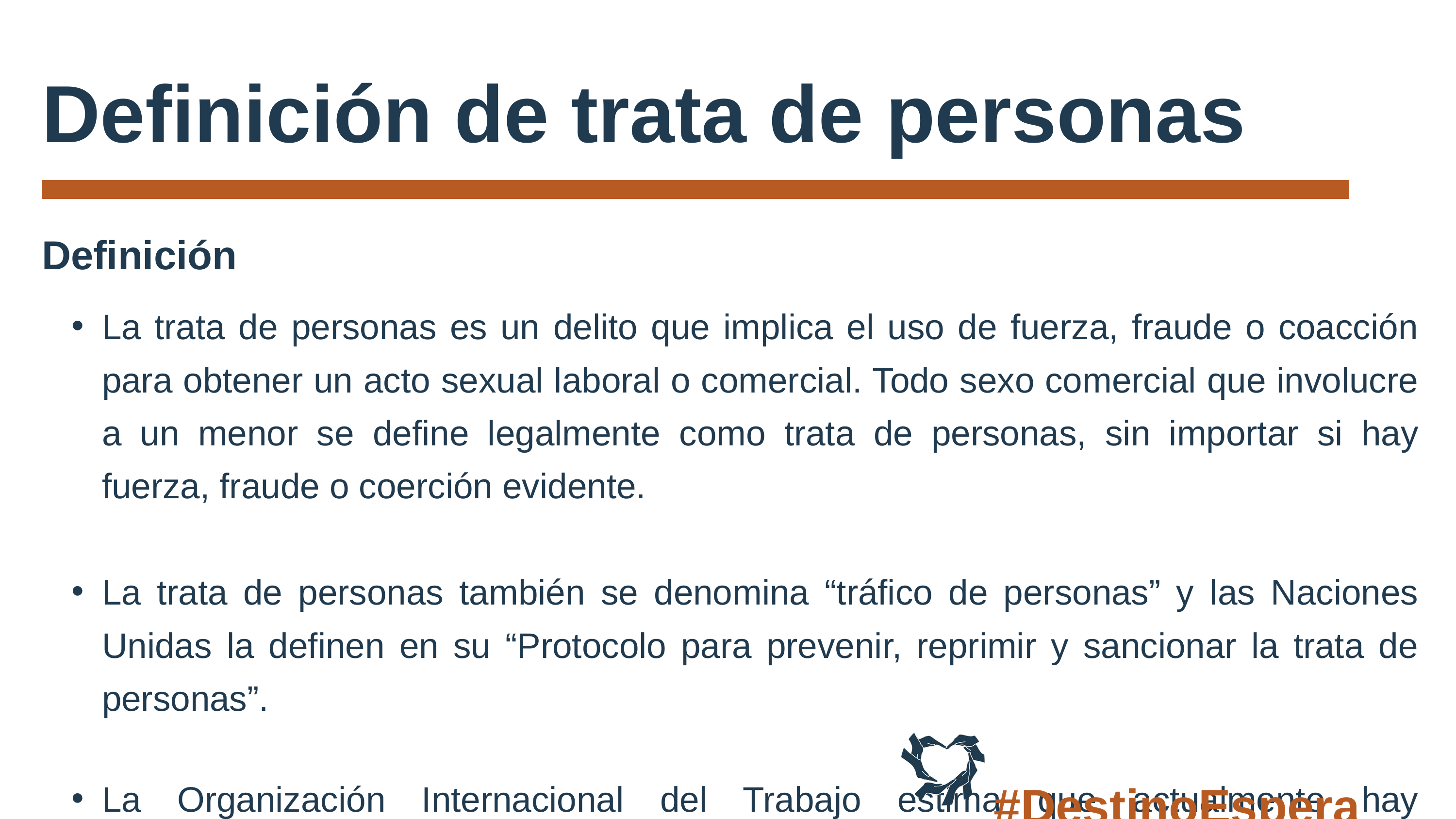

Definición de trata de personas

Definición
La trata de personas es un delito que implica el uso de fuerza, fraude o coacción para obtener un acto sexual laboral o comercial. Todo sexo comercial que involucre a un menor se define legalmente como trata de personas, sin importar si hay fuerza, fraude o coerción evidente.

La trata de personas también se denomina “tráfico de personas” y las Naciones Unidas la definen en su “Protocolo para prevenir, reprimir y sancionar la trata de personas”.

La Organización Internacional del Trabajo estima que actualmente hay 27,6 millones de personas atrapadas en trabajo forzoso en el mundo.1

#DestinoEsperanza